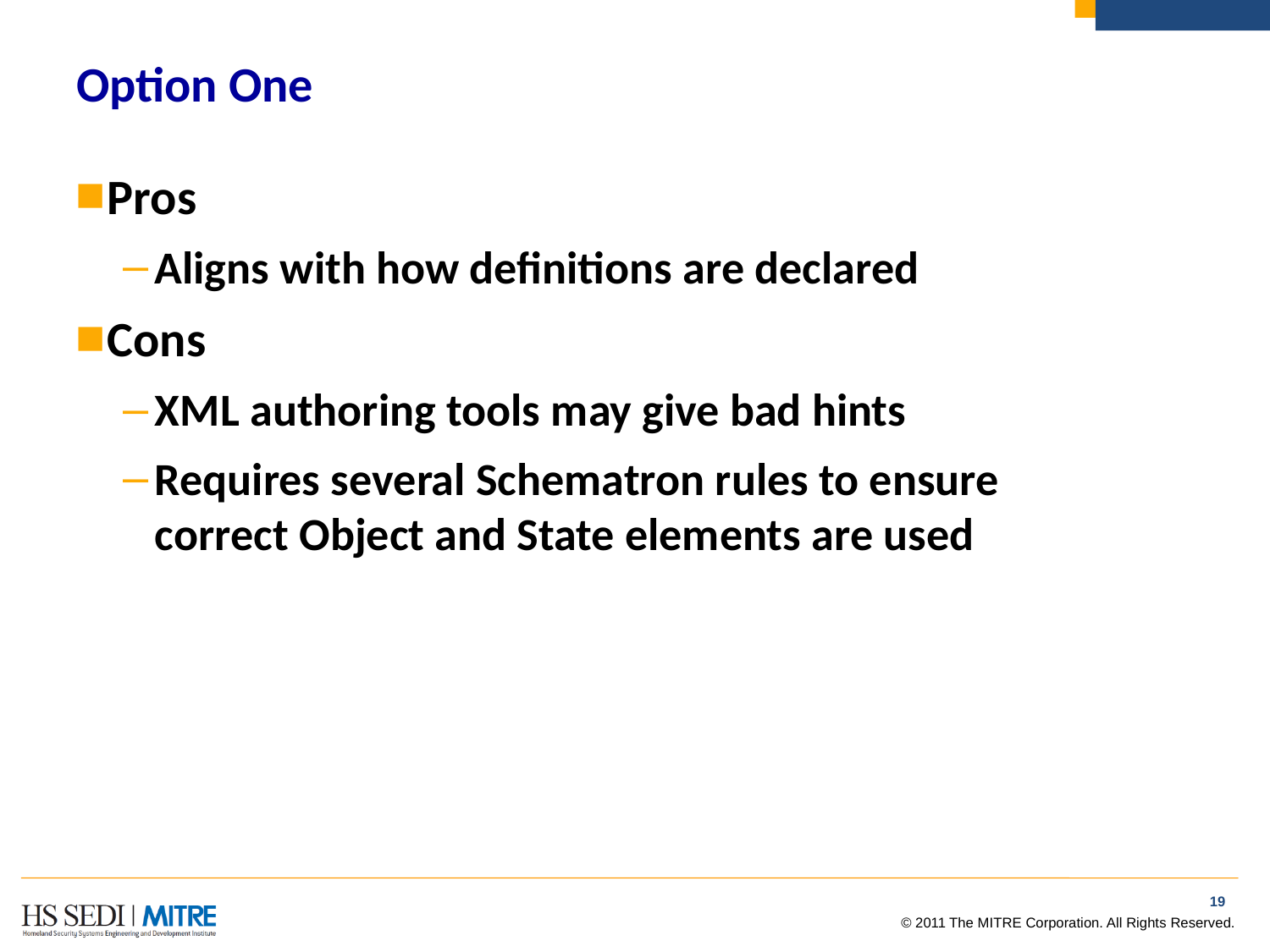

# Option One
Pros
Aligns with how definitions are declared
Cons
XML authoring tools may give bad hints
Requires several Schematron rules to ensure correct Object and State elements are used
19